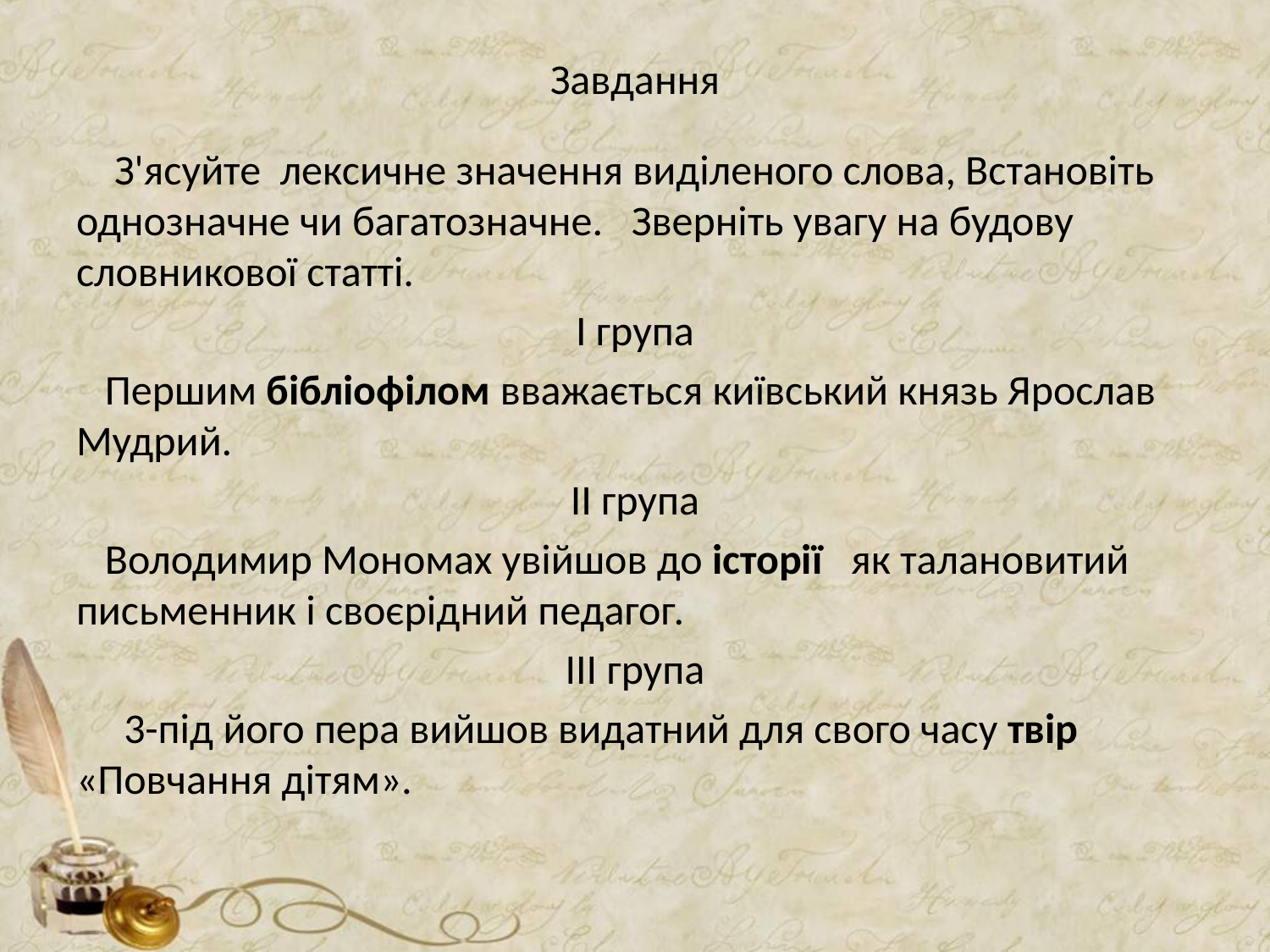

# Завдання
    З'ясуйте  лексичне значення виділеного слова, Встановіть однозначне чи багатозначне.   Зверніть увагу на будову словникової статті.
І група
   Першим бібліофілом вважається київський князь Ярослав Мудрий.
ІІ група
   Володимир Мономах увійшов до історії   як талановитий письменник і своєрідний педагог.
ІІІ група
     3-під його пера вийшов видатний для свого часу твір «Повчання дітям».